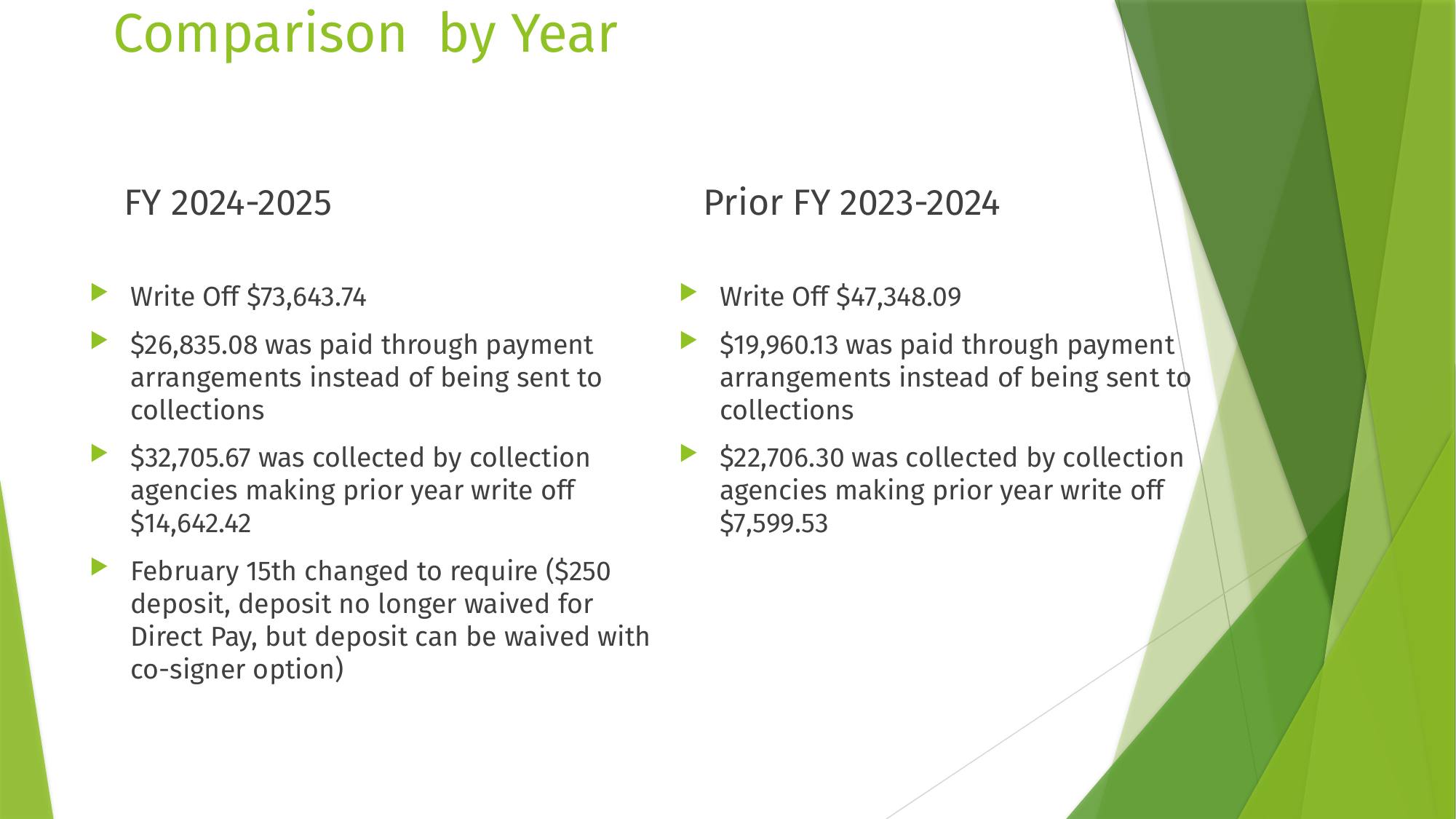

# Comparison  by Year
FY 2024-2025
Prior FY 2023-2024
Write Off $73,643.74
$26,835.08 was paid through payment arrangements instead of being sent to collections
$32,705.67 was collected by collection agencies making prior year write off $14,642.42
February 15th changed to require ($250 deposit, deposit no longer waived for Direct Pay, but deposit can be waived with co-signer option)

Write Off $47,348.09
$19,960.13 was paid through payment arrangements instead of being sent to collections
$22,706.30 was collected by collection agencies making prior year write off $7,599.53